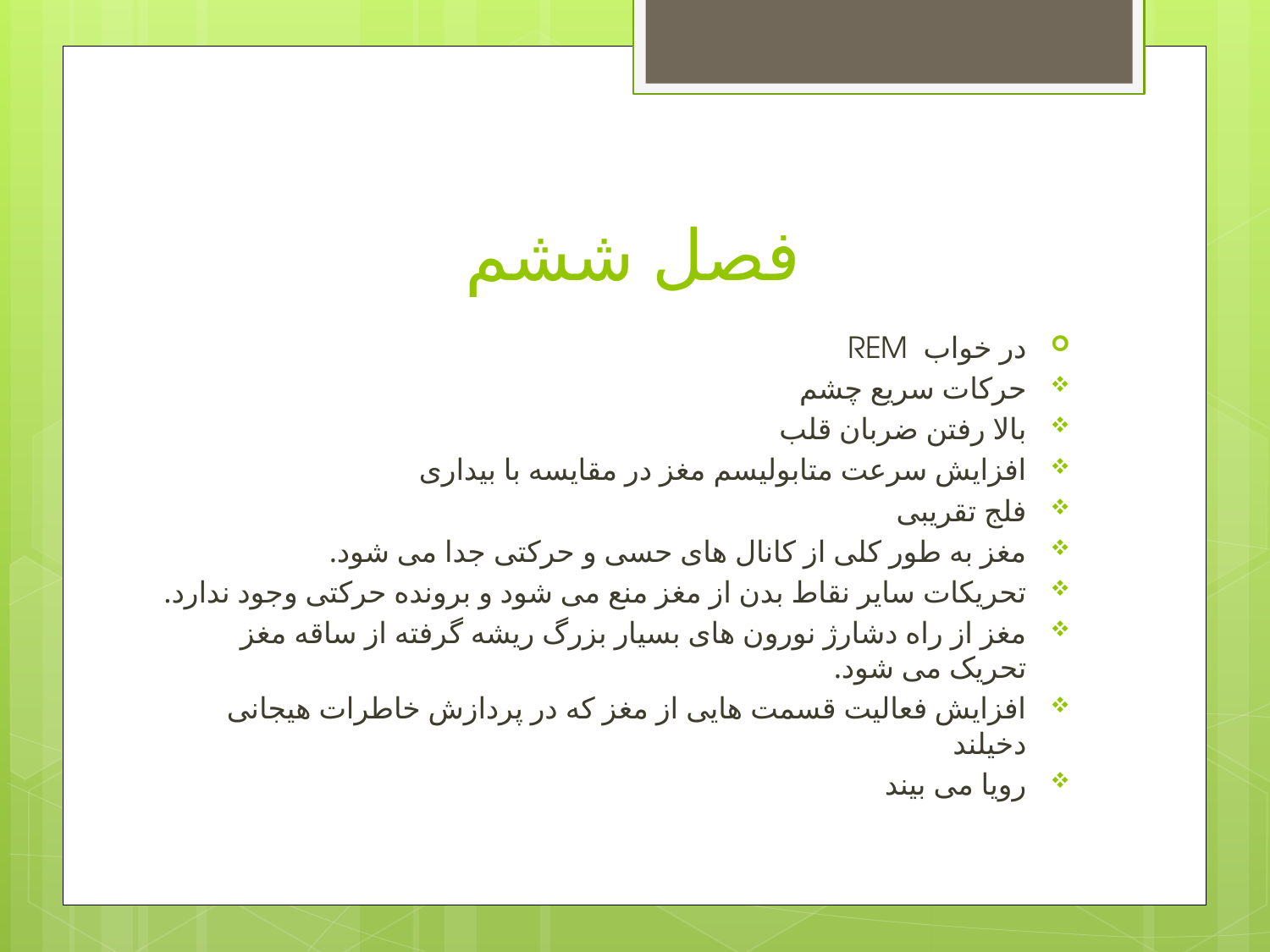

# فصل ششم
در خواب  REM
حرکات سریع چشم
بالا رفتن ضربان قلب
افزایش سرعت متابولیسم مغز در مقایسه با بیداری
فلج تقریبی
مغز به طور کلی از کانال های حسی و حرکتی جدا می شود.
تحریکات سایر نقاط بدن از مغز منع می شود و برونده حرکتی وجود ندارد.
مغز از راه دشارژ نورون های بسیار بزرگ ریشه گرفته از ساقه مغز تحریک می شود.
افزایش فعالیت قسمت هایی از مغز که در پردازش خاطرات هیجانی دخیلند
رویا می بیند